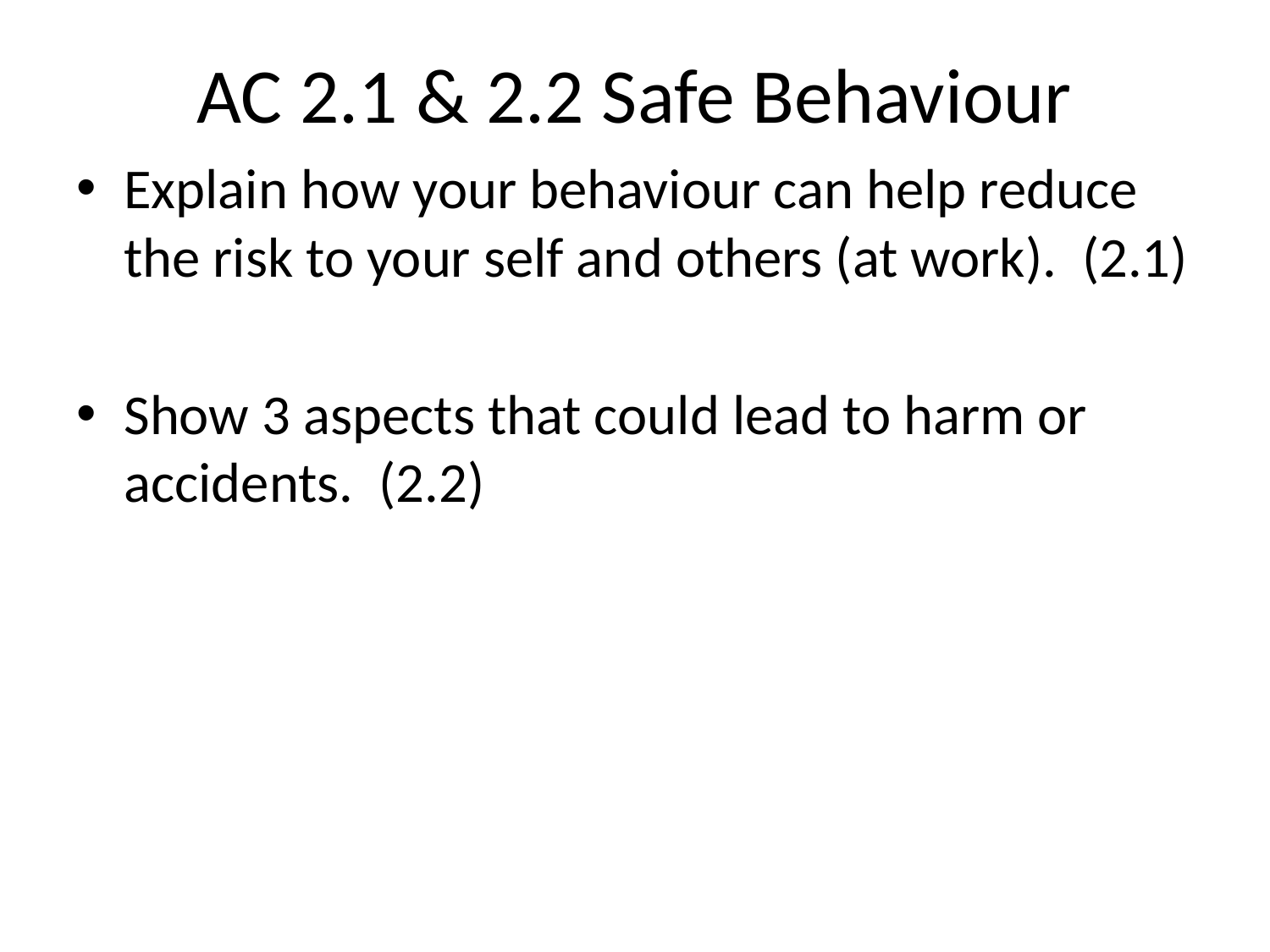

# AC 2.1 & 2.2 Safe Behaviour
Explain how your behaviour can help reduce the risk to your self and others (at work).  (2.1)

Show 3 aspects that could lead to harm or accidents.  (2.2)